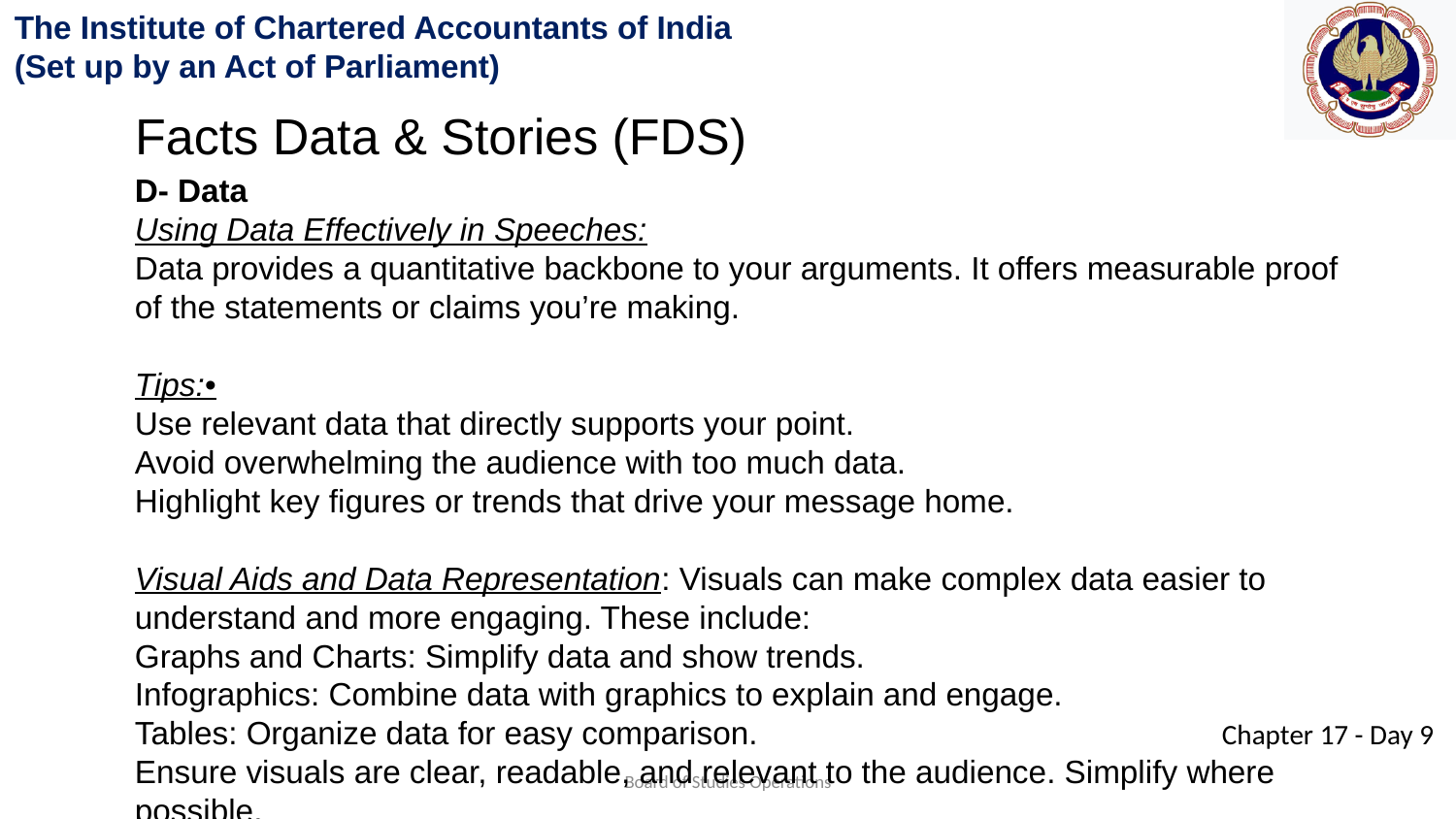

Facts Data & Stories (FDS)
D- Data
Using Data Effectively in Speeches:
Data provides a quantitative backbone to your arguments. It offers measurable proof of the statements or claims you’re making.

Tips:•
Use relevant data that directly supports your point.
Avoid overwhelming the audience with too much data.
Highlight key figures or trends that drive your message home.

Visual Aids and Data Representation: Visuals can make complex data easier to understand and more engaging. These include:
Graphs and Charts: Simplify data and show trends.
Infographics: Combine data with graphics to explain and engage.
Tables: Organize data for easy comparison.
Ensure visuals are clear, readable, and relevant to the audience. Simplify where possible.
Board of Studies Operations